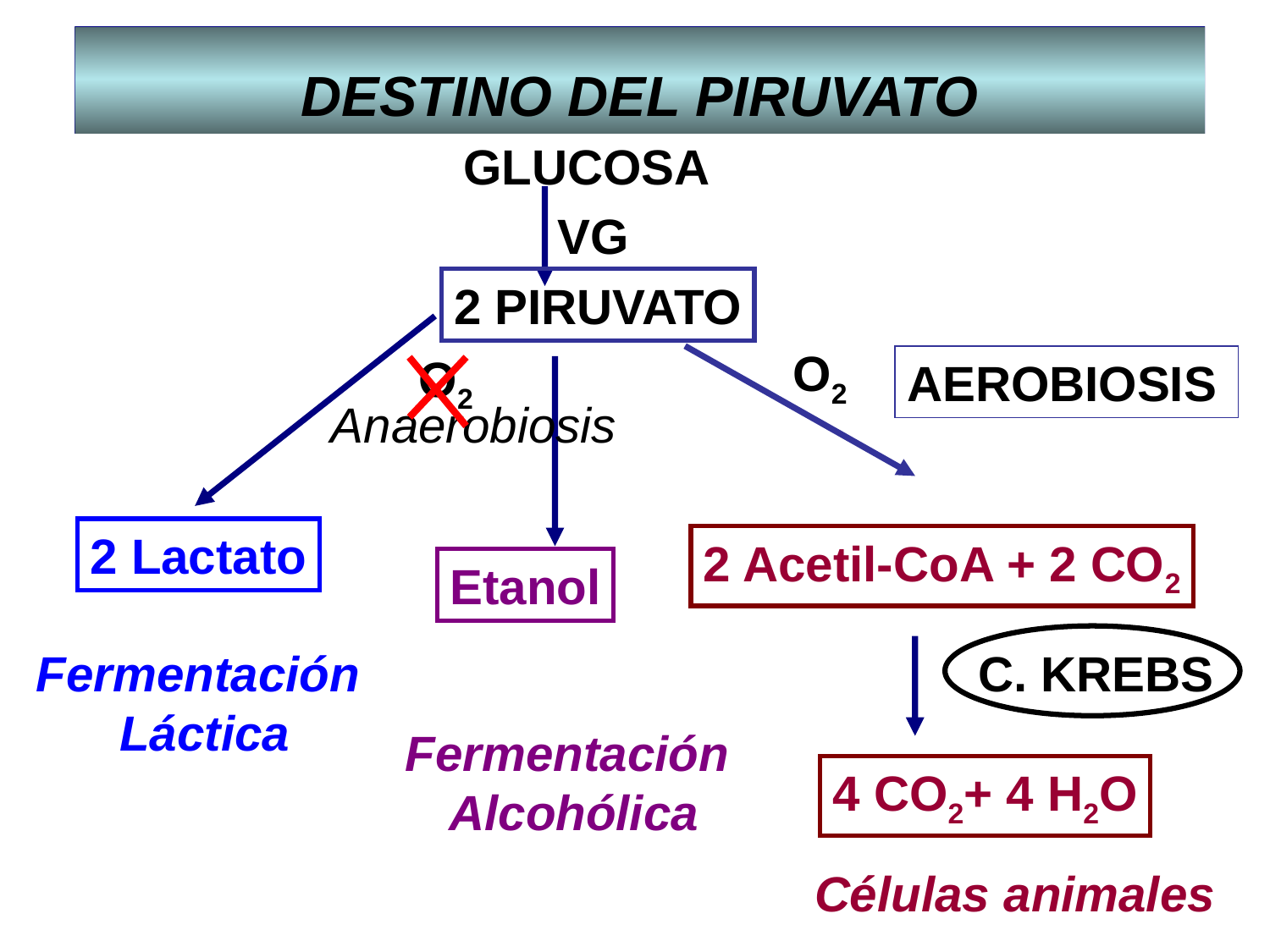

DESTINO DEL PIRUVATO
GLUCOSA

VG
2 PIRUVATO

O2
O2

Anaerobiosis

AEROBIOSIS

2 Lactato
2 Acetil-CoA + 2 CO2
Etanol

Fermentación
Láctica

C. KREBS
Fermentación
Alcohólica
4 CO2+ 4 H2O
Células animales